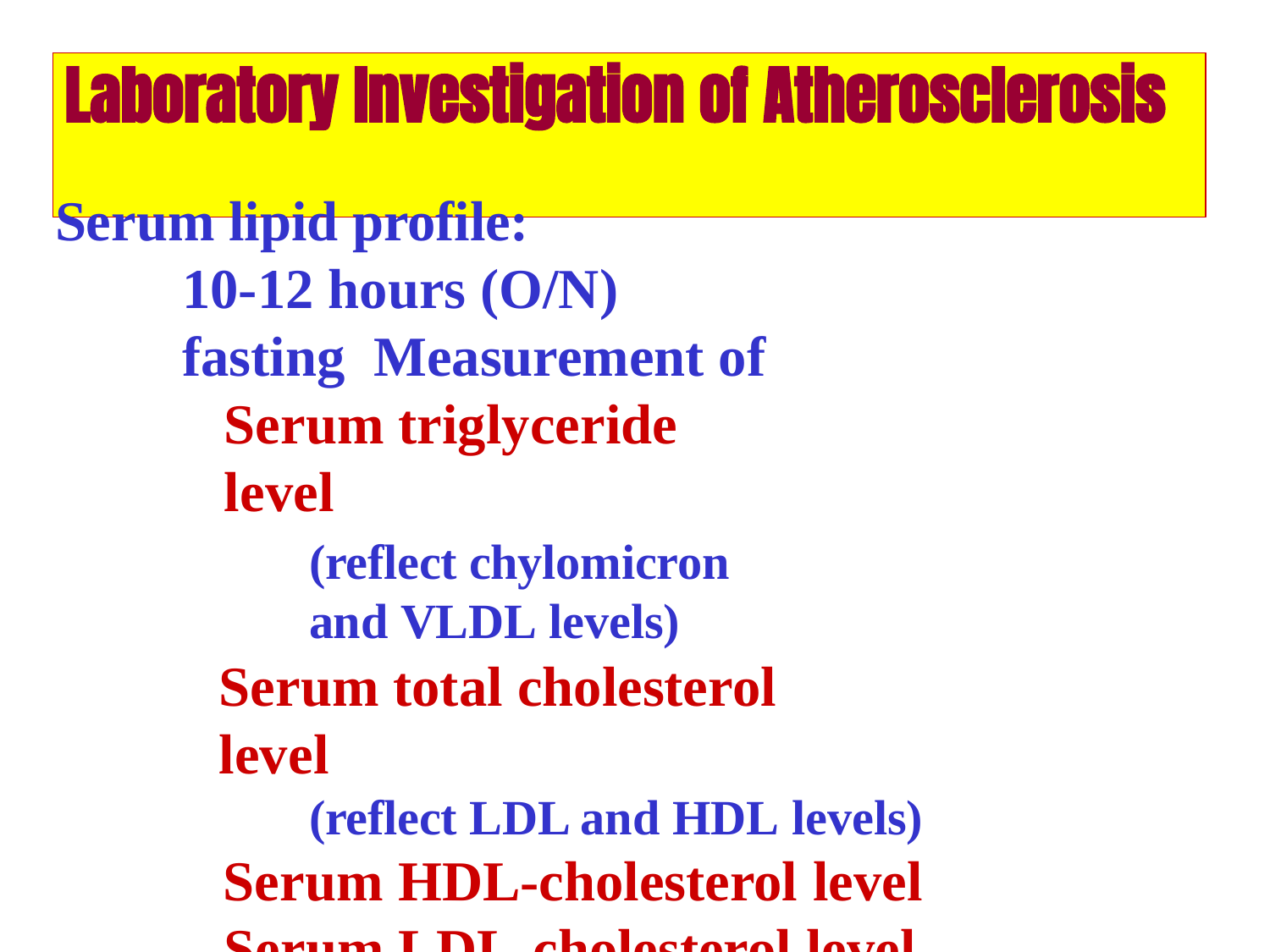

# Laboratory Investigation of Atherosclerosis
Serum lipid profile:
10-12 hours (O/N) fasting  Measurement of
Serum triglyceride level
(reflect chylomicron and VLDL levels)
Serum total cholesterol level
(reflect LDL and HDL levels)  Serum HDL-cholesterol level  Serum LDL-cholesterol level
Others, Serum lipoprotein electrophoresis  Serum apoprotein levels e.g., apo-B